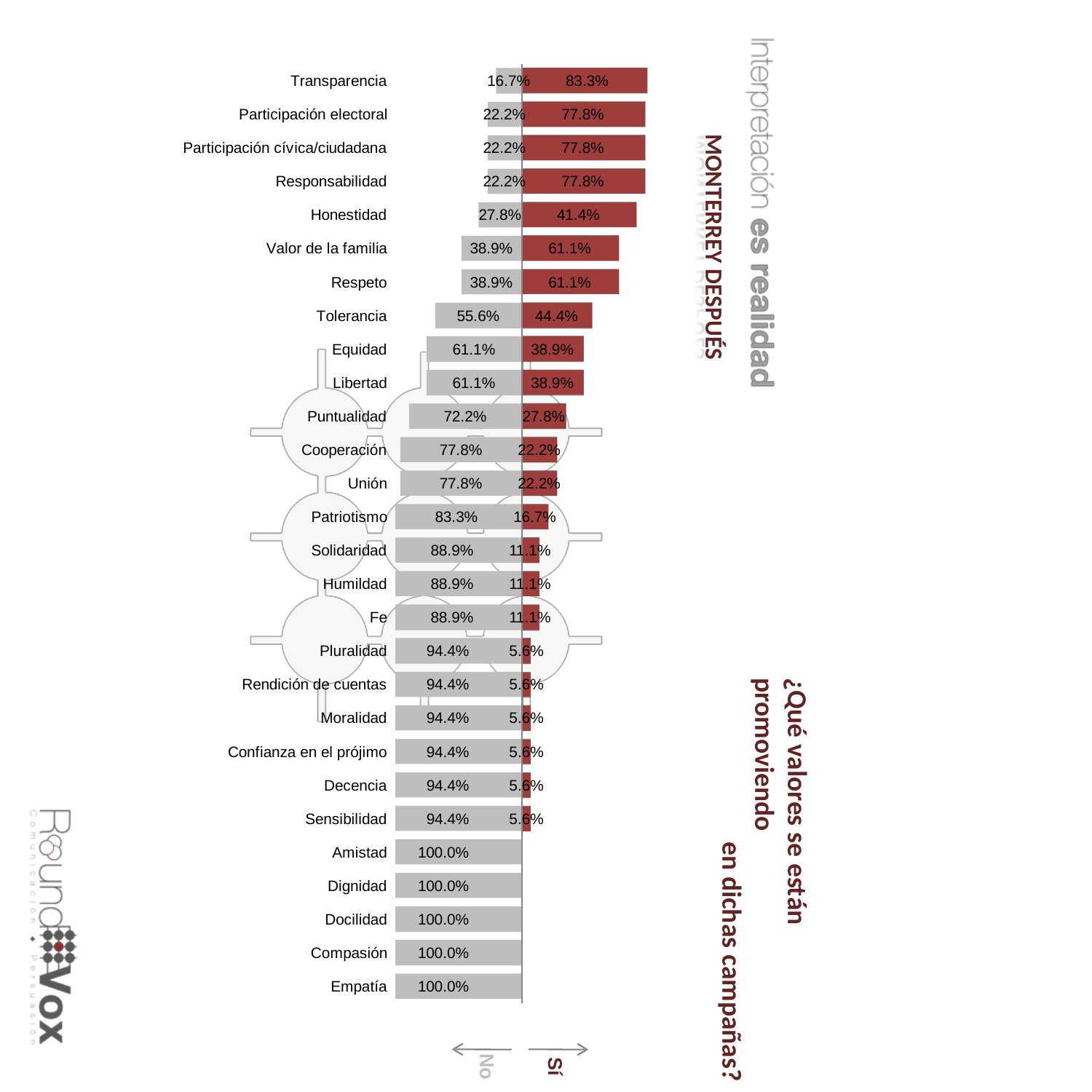

Transparencia
16.7%
83.3%

Participación electoral
22.2%
77.8%

MONTERREY DESPUÉS

Participación cívica/ciudadana
22.2%
77.8%

Responsabilidad
22.2%
77.8%

Honestidad
27.8%
41.4%

Valor de la familia
38.9%
61.1%

Respeto
38.9%
61.1%

Tolerancia
55.6%
44.4%

Equidad
61.1%
38.9%

Libertad
61.1%
38.9%

Puntualidad
72.2%
27.8%

Cooperación
77.8%
22.2%

Unión
77.8%
22.2%

Patriotismo
83.3%
16.7%

Solidaridad
88.9%
11.1%

Humildad
88.9%
11.1%

Fe
88.9%
11.1%

Pluralidad
94.4%
5.6%

Rendición de cuentas
94.4%
5.6%
¿Qué valores se están promoviendo
en dichas campañas?

Moralidad
94.4%
5.6%

Confianza en el prójimo
94.4%
5.6%

Decencia
94.4%
5.6%

Sensibilidad
94.4%
5.6%

Amistad
100.0%

Dignidad
100.0%

Docilidad
100.0%

Compasión
100.0%

Empatía
100.0%

No
Sí